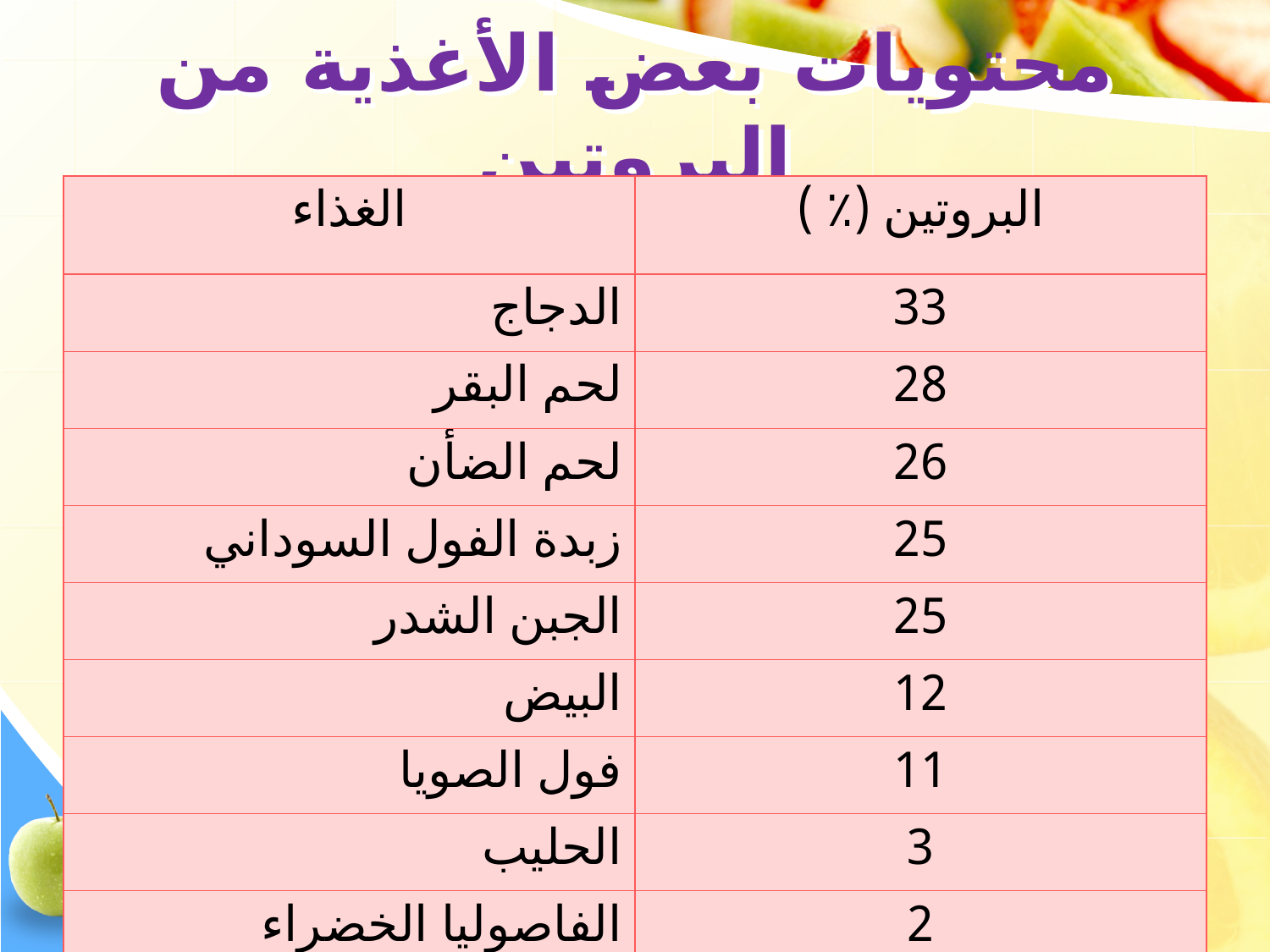

# محتويات بعض الأغذية من البروتين
| الغذاء | البروتين (٪ ) |
| --- | --- |
| الدجاج | 33 |
| لحم البقر | 28 |
| لحم الضأن | 26 |
| زبدة الفول السوداني | 25 |
| الجبن الشدر | 25 |
| البيض | 12 |
| فول الصويا | 11 |
| الحليب | 3 |
| الفاصوليا الخضراء | 2 |